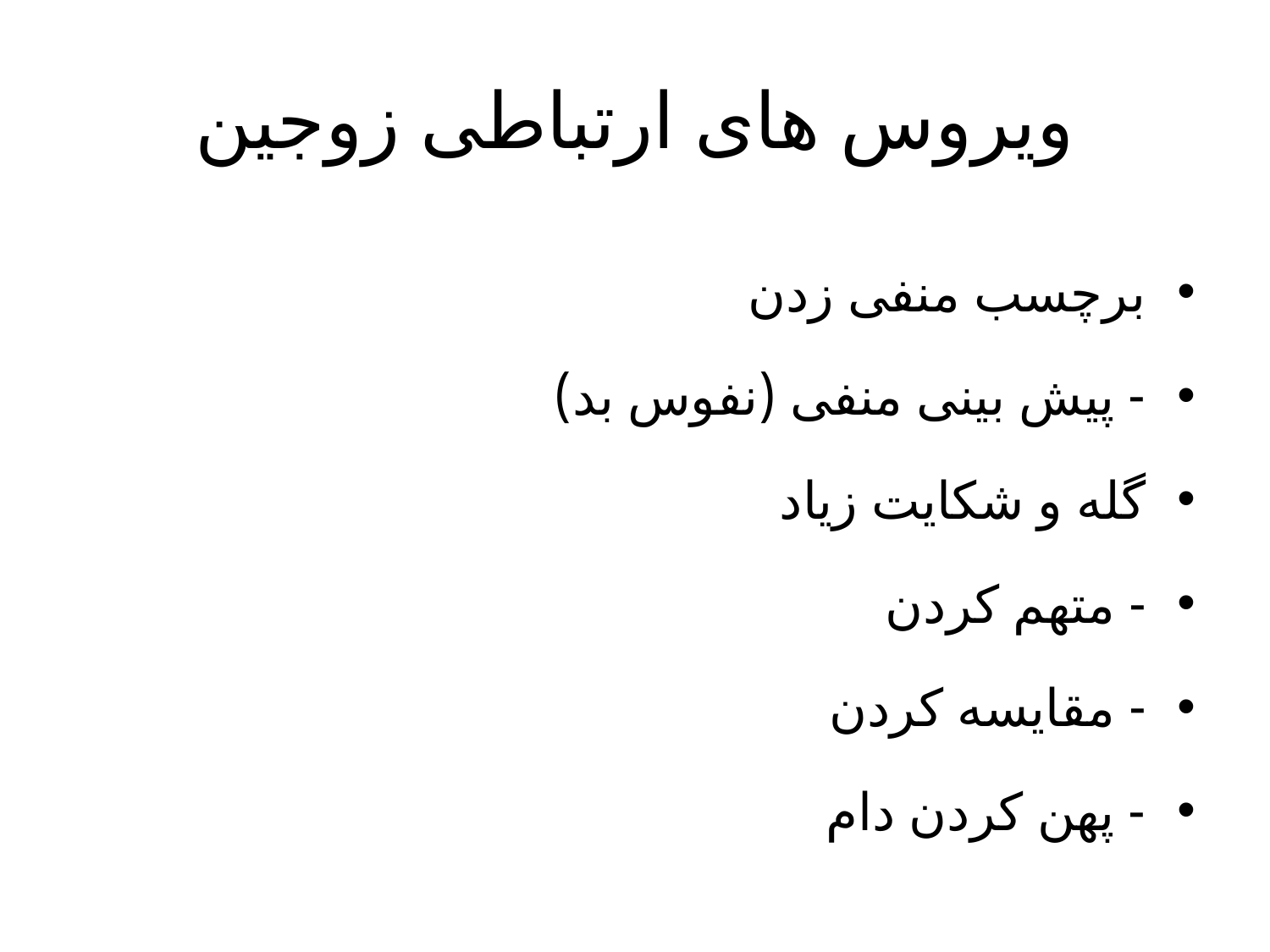

# ویروس های ارتباطی زوجین
برچسب منفی زدن
- پیش بینی منفی (نفوس بد)
گله و شکایت زیاد
- متهم کردن
- مقایسه کردن
- پهن کردن دام